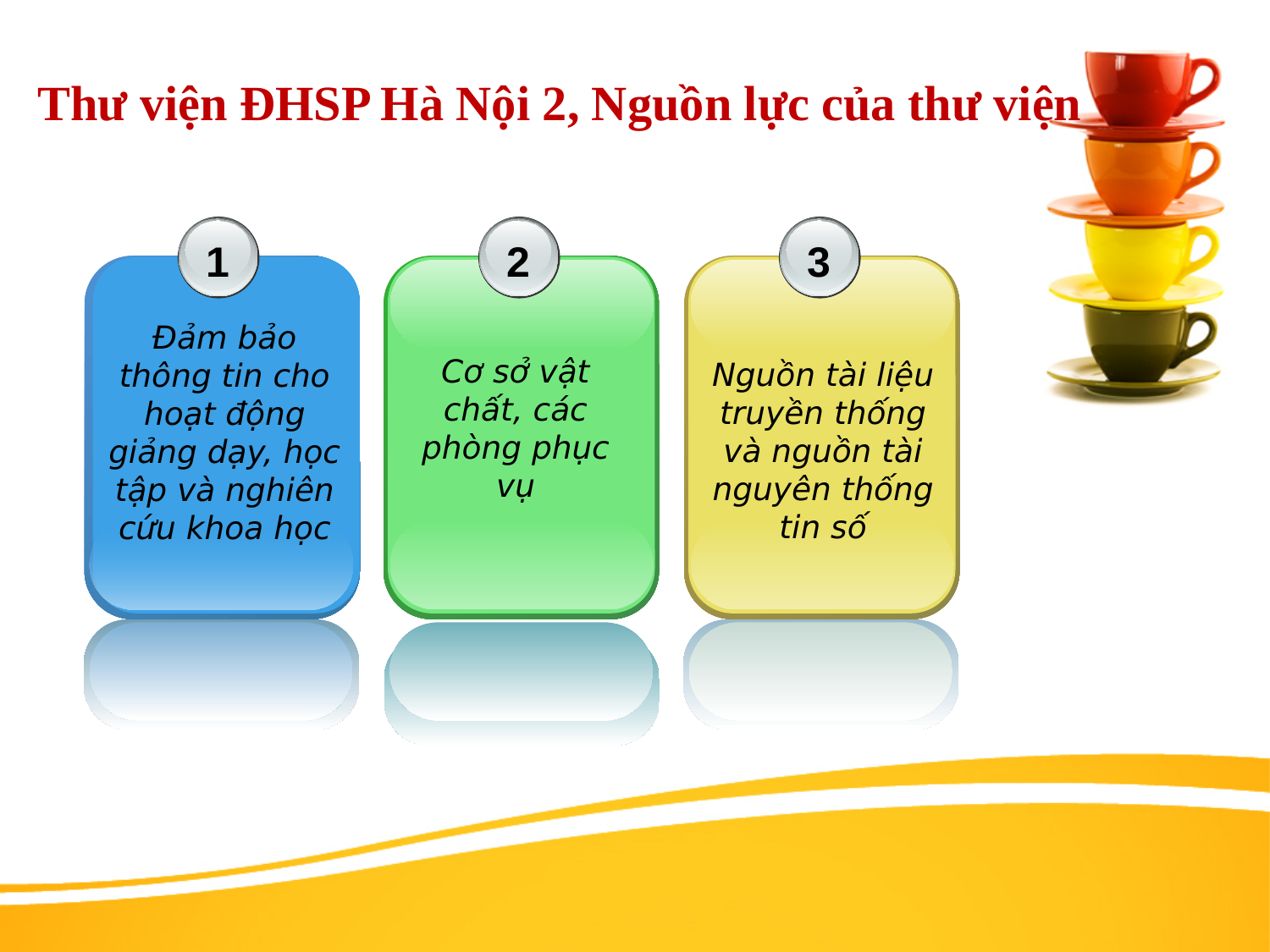

Thư viện ĐHSP Hà Nội 2, Nguồn lực của thư viện

1
2
3

Đảm bảo thông tin cho hoạt động giảng dạy, học tập và nghiên cứu khoa học
Cơ sở vật chất, các phòng phục vụ
Nguồn tài liệu truyền thống và nguồn tài nguyên thống tin số